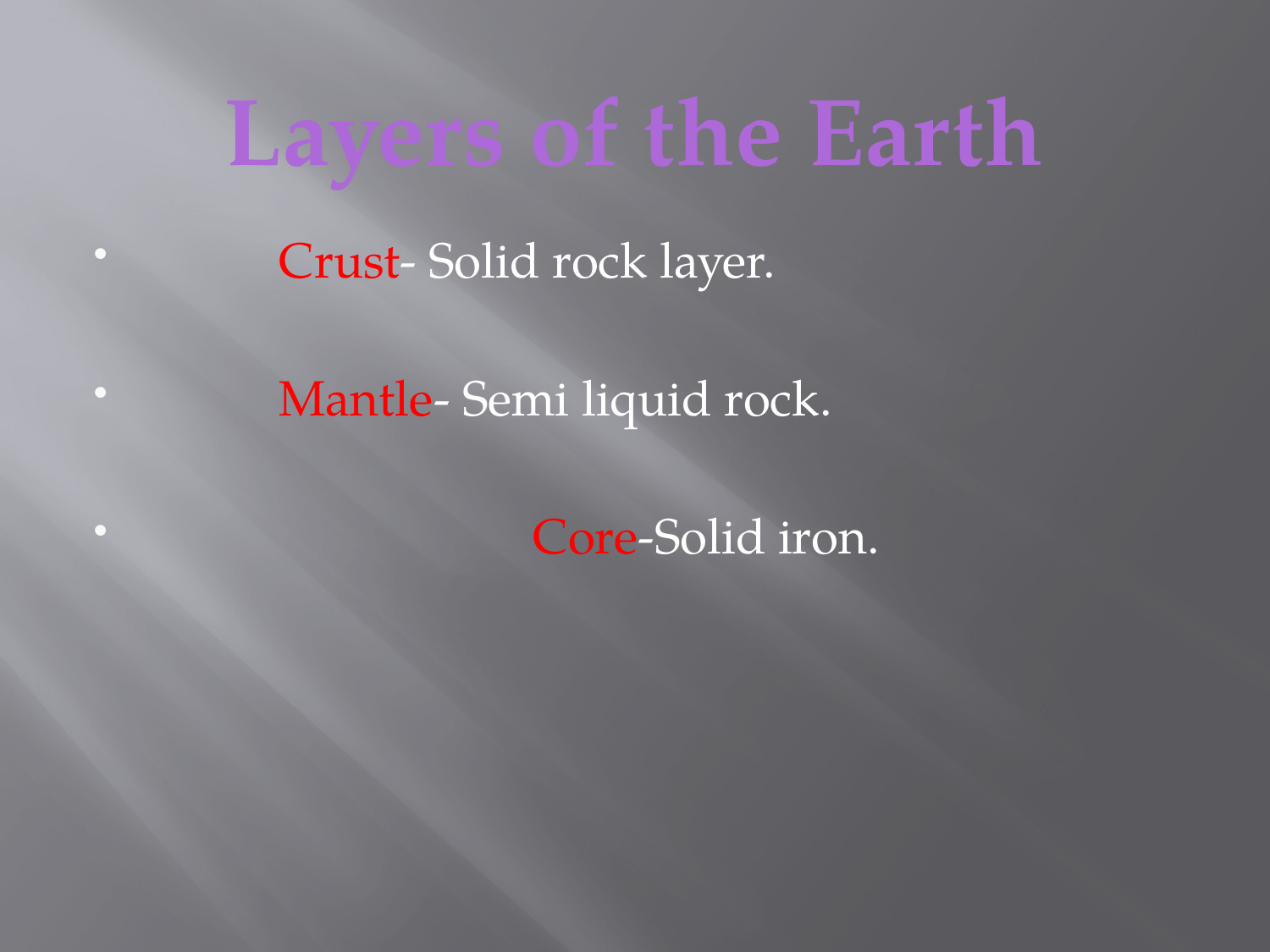

Layers of the Earth
	Crust- Solid rock layer.

       	Mantle- Semi liquid rock.

 			Core-Solid iron.